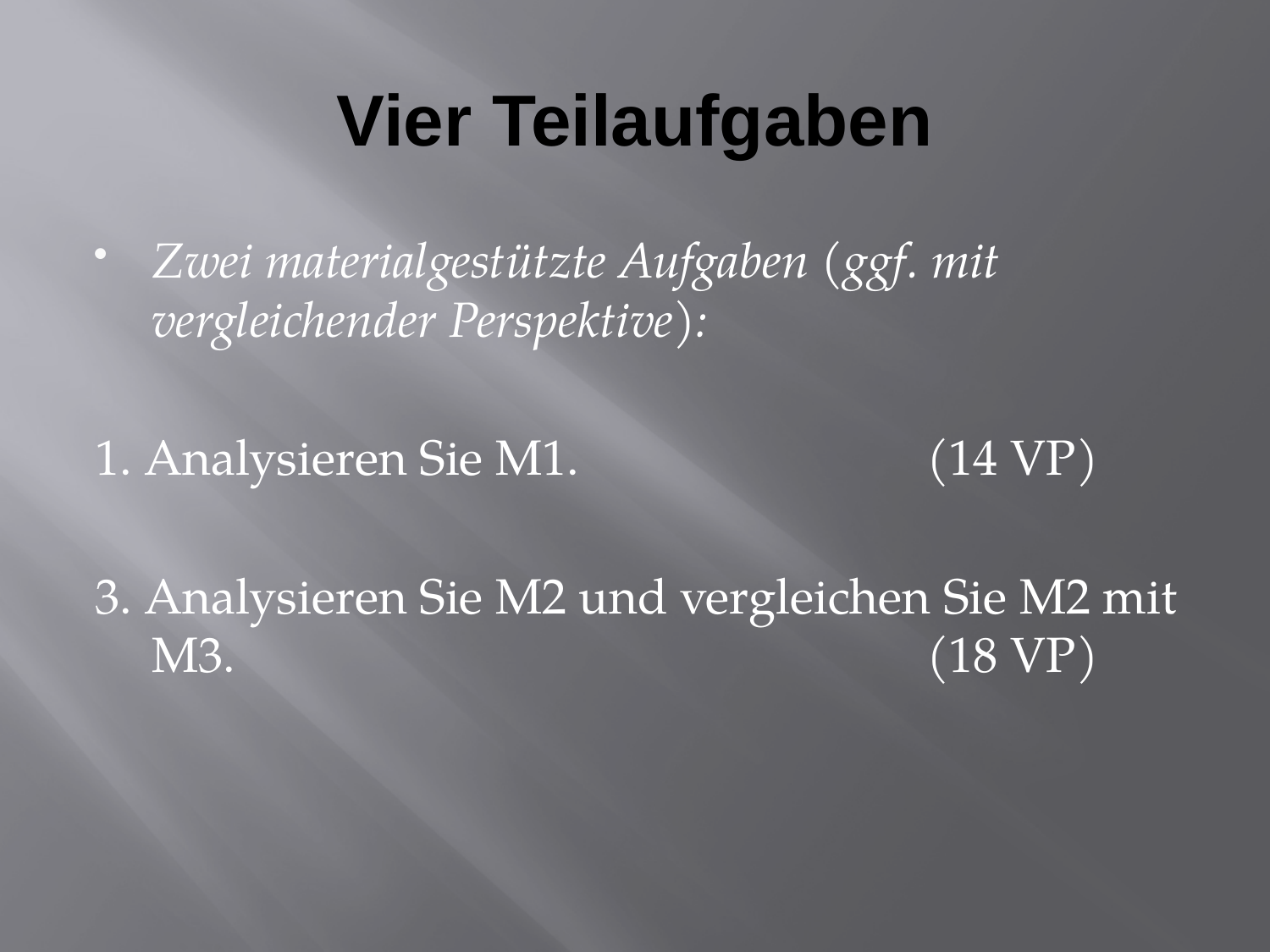

# Vier Teilaufgaben
Zwei materialgestützte Aufgaben (ggf. mit vergleichender Perspektive):

1. Analysieren Sie M1. 			 (14 VP)

3. Analysieren Sie M2 und vergleichen Sie M2 mit M3.  						 (18 VP)